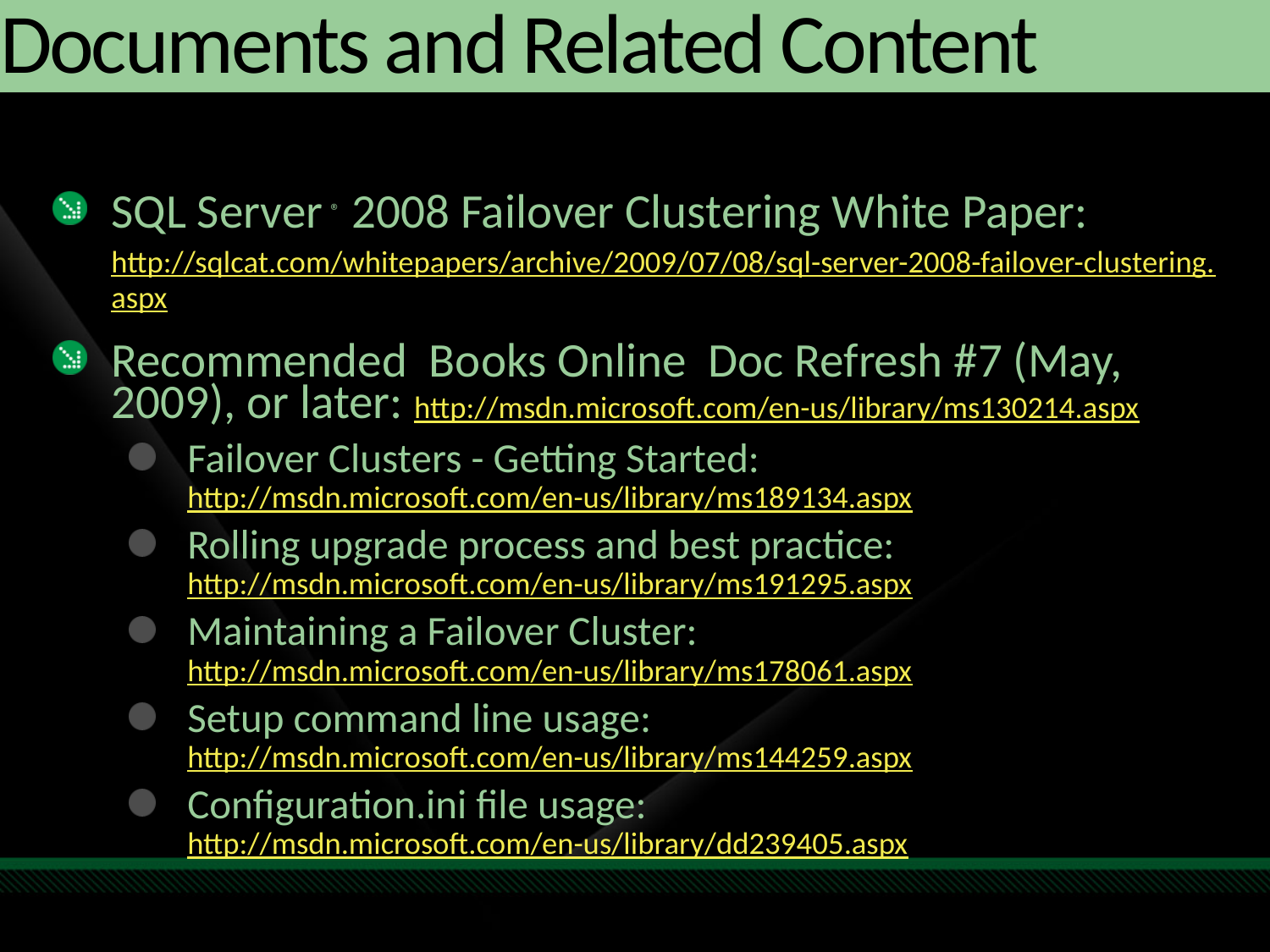

# Documents and Related Content
SQL Server ® 2008 Failover Clustering White Paper: http://sqlcat.com/whitepapers/archive/2009/07/08/sql-server-2008-failover-clustering.aspx
Recommended  Books Online  Doc Refresh #7 (May, 2009), or later: http://msdn.microsoft.com/en-us/library/ms130214.aspx
Failover Clusters - Getting Started: http://msdn.microsoft.com/en-us/library/ms189134.aspx
Rolling upgrade process and best practice: http://msdn.microsoft.com/en-us/library/ms191295.aspx
Maintaining a Failover Cluster: http://msdn.microsoft.com/en-us/library/ms178061.aspx
Setup command line usage: http://msdn.microsoft.com/en-us/library/ms144259.aspx
Configuration.ini file usage: http://msdn.microsoft.com/en-us/library/dd239405.aspx